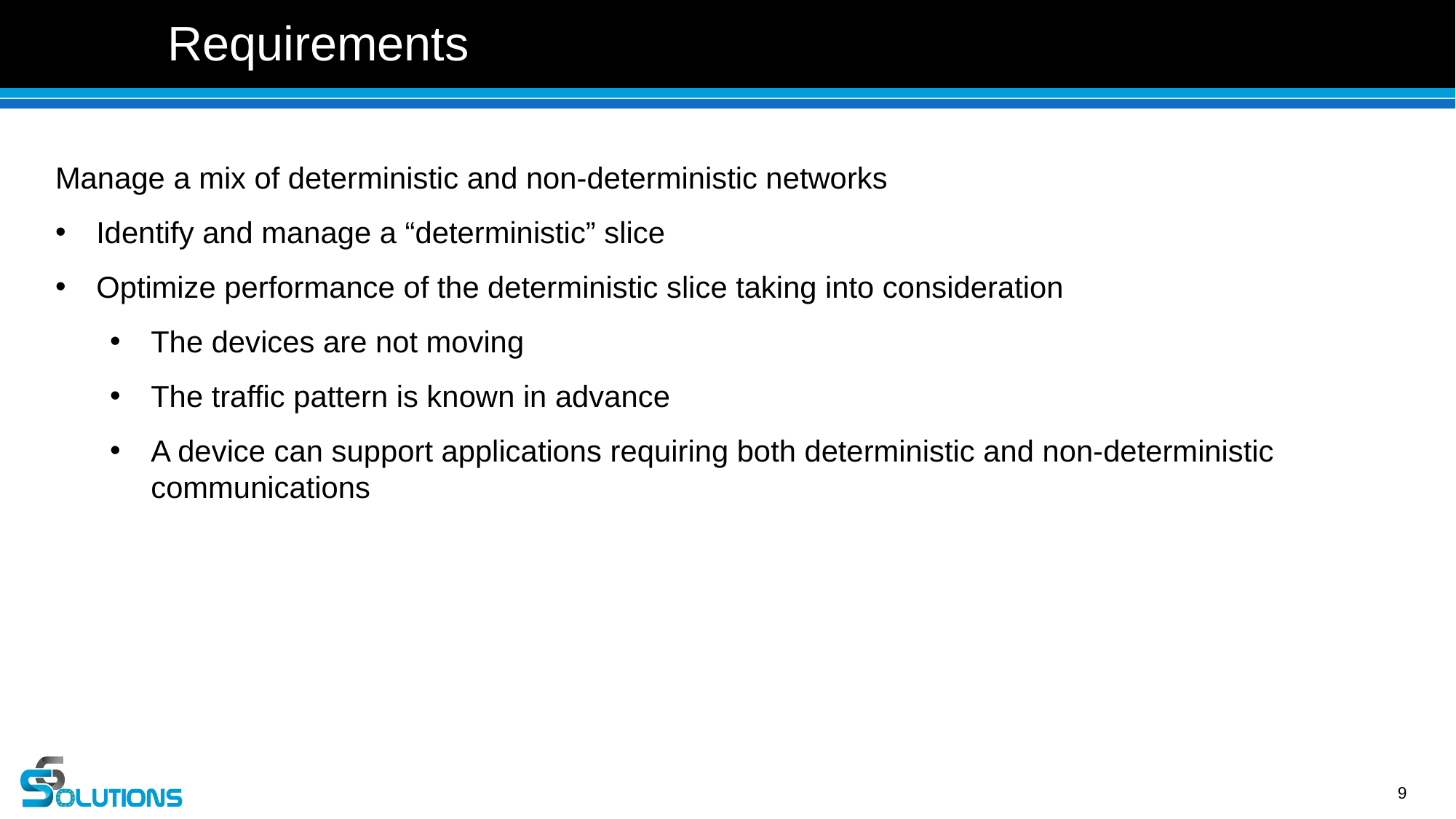

# Requirements
Manage a mix of deterministic and non-deterministic networks
Identify and manage a “deterministic” slice
Optimize performance of the deterministic slice taking into consideration
The devices are not moving
The traffic pattern is known in advance
A device can support applications requiring both deterministic and non-deterministic communications

9